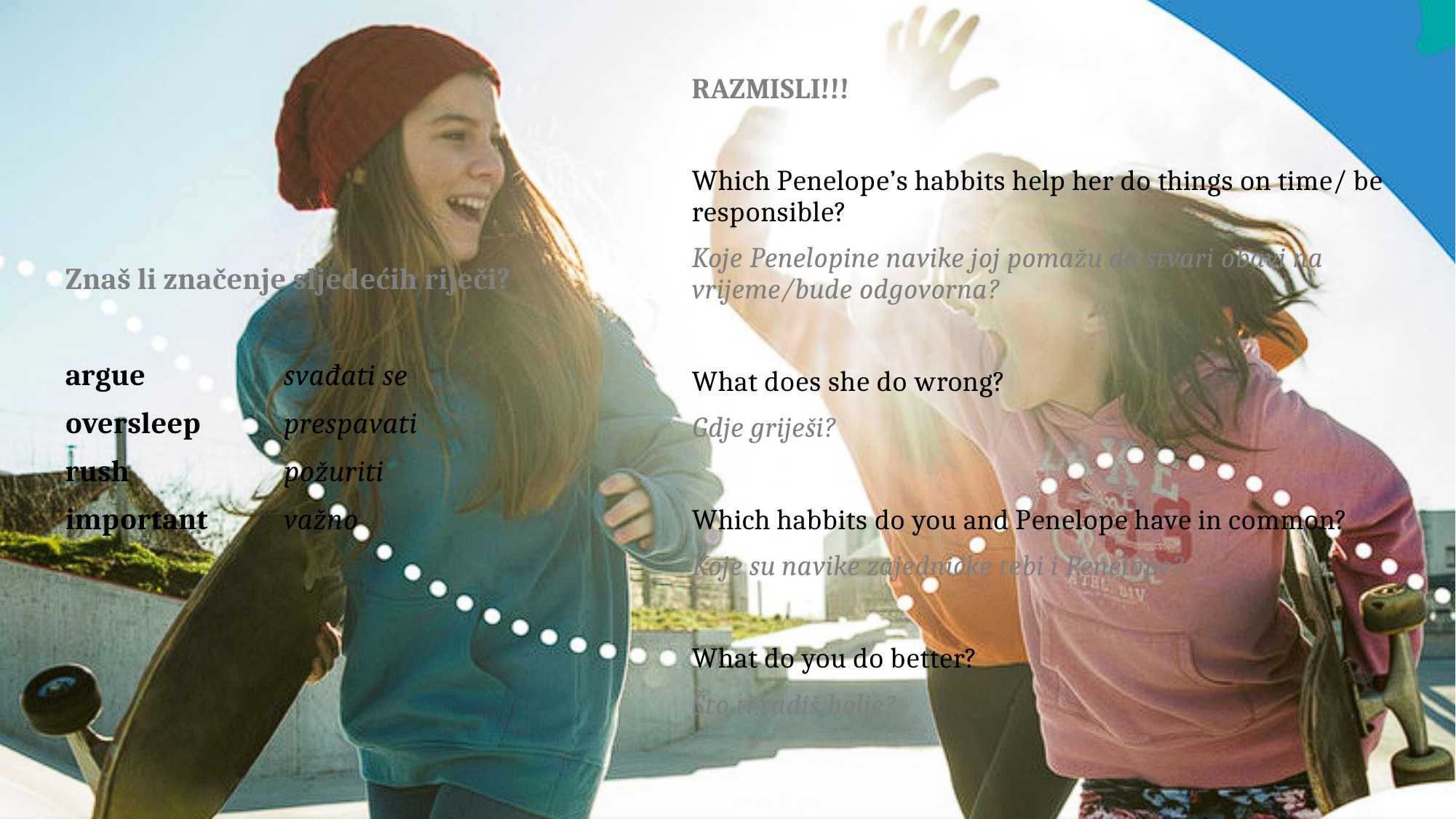

RAZMISLI!!!

Which Penelope’s habbits help her do things on time/ be responsible?
Koje Penelopine navike joj pomažu da stvari obavi na vrijeme/bude odgovorna?

What does she do wrong?
Gdje griješi?

Which habbits do you and Penelope have in common?
Koje su navike zajedničke tebi i Penelope?

What do you do better?
Što ti radiš bolje?

Znaš li značenje sljedećih riječi?

argue		svađati se
oversleep	prespavati
rush		požuriti
important	važno